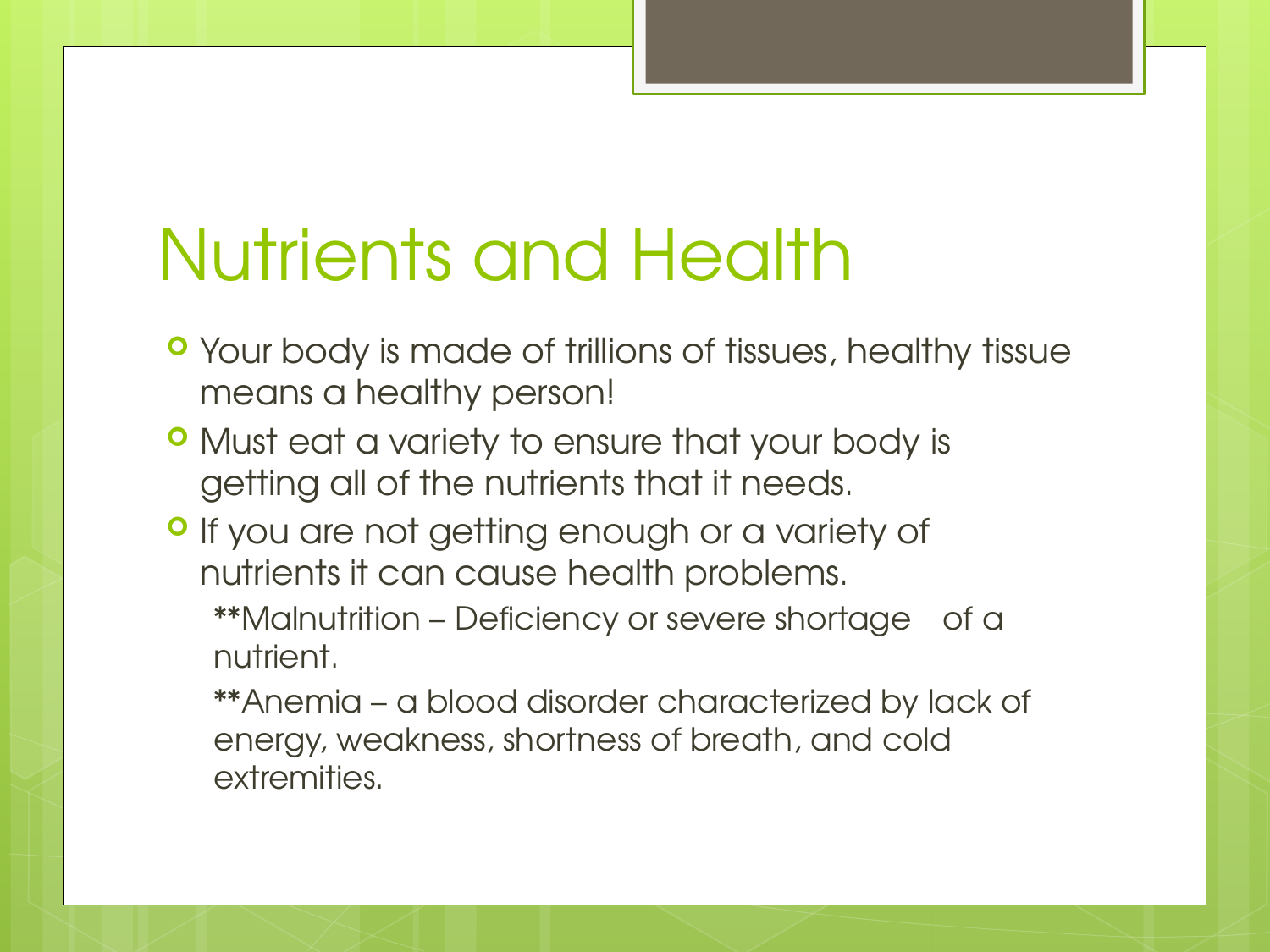

# Nutrients and Health
Your body is made of trillions of tissues, healthy tissue means a healthy person!
Must eat a variety to ensure that your body is getting all of the nutrients that it needs.
If you are not getting enough or a variety of nutrients it can cause health problems.
	**Malnutrition – Deficiency or severe shortage 				of a nutrient.
	**Anemia – a blood disorder characterized by lack of 	energy, weakness, shortness of breath, and cold 	extremities.